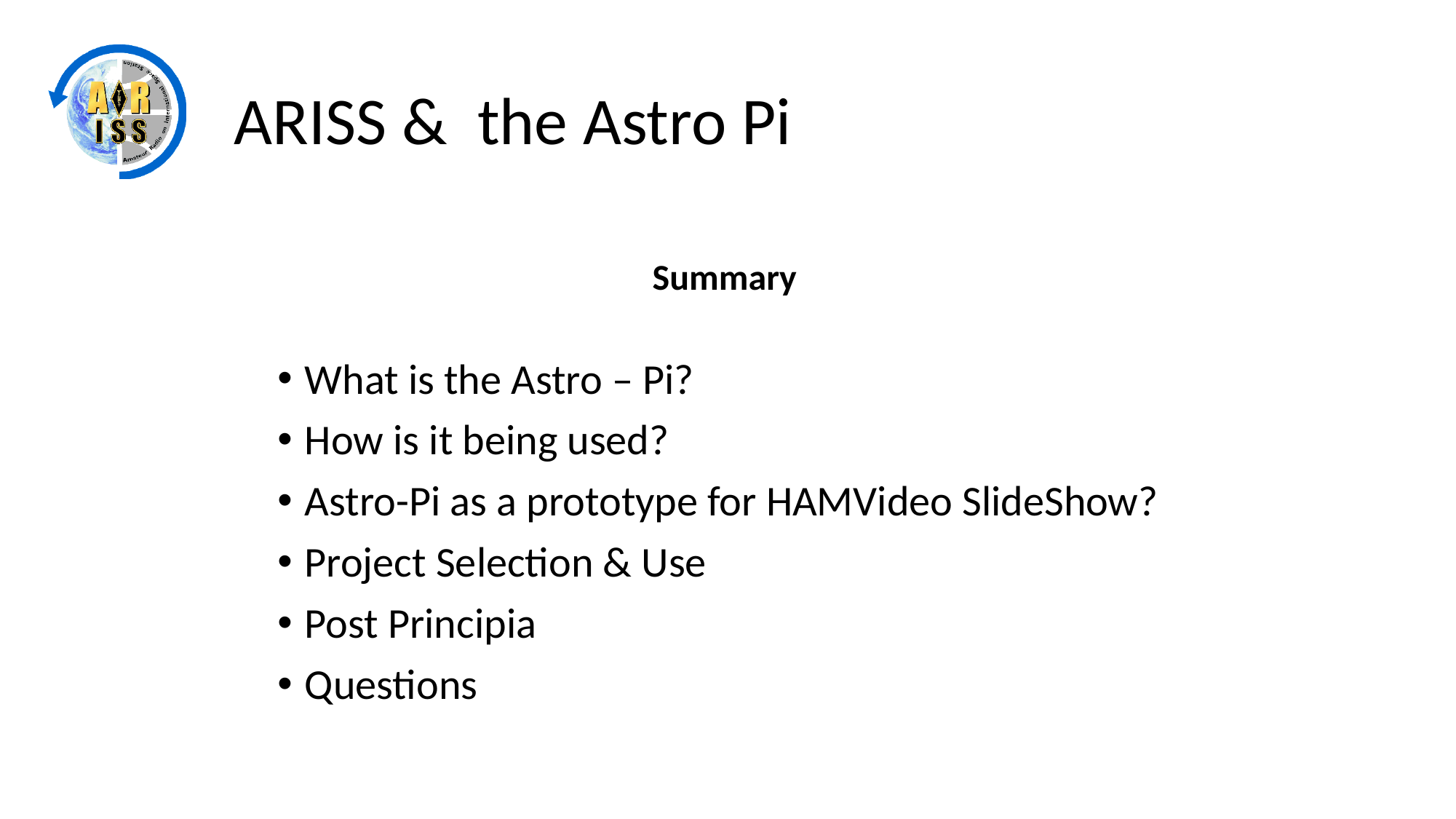

# ARISS &  the Astro Pi
Summary
What is the Astro – Pi?
How is it being used?
Astro-Pi as a prototype for HAMVideo SlideShow?
Project Selection & Use
Post Principia
Questions